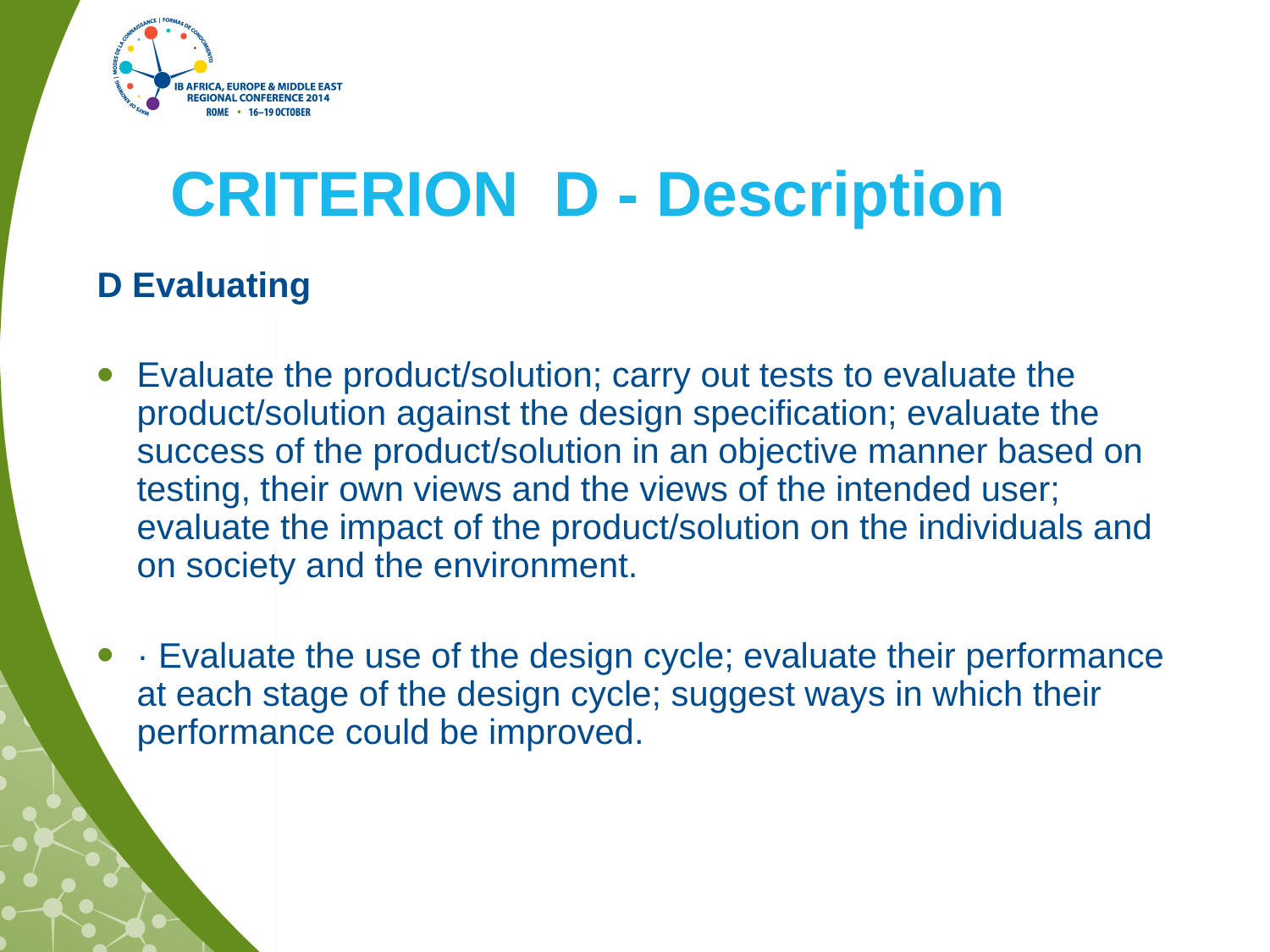

# CRITERION  D - Description
D Evaluating

Evaluate the product/solution; carry out tests to evaluate the product/solution against the design specification; evaluate the success of the product/solution in an objective manner based on testing, their own views and the views of the intended user; evaluate the impact of the product/solution on the individuals and on society and the environment.

· Evaluate the use of the design cycle; evaluate their performance at each stage of the design cycle; suggest ways in which their performance could be improved.